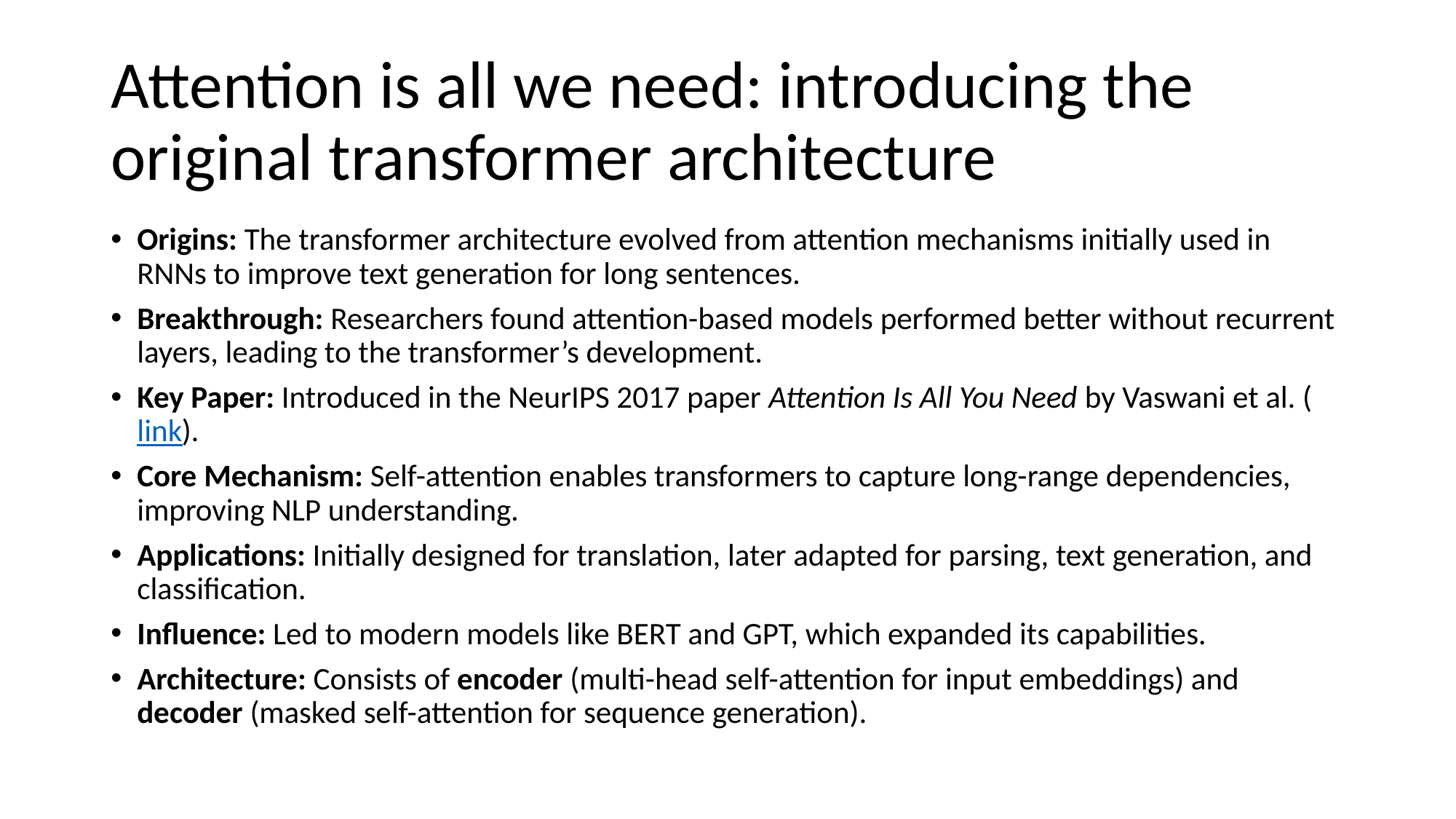

# Attention is all we need: introducing the original transformer architecture
Origins: The transformer architecture evolved from attention mechanisms initially used in RNNs to improve text generation for long sentences.
Breakthrough: Researchers found attention-based models performed better without recurrent layers, leading to the transformer’s development.
Key Paper: Introduced in the NeurIPS 2017 paper Attention Is All You Need by Vaswani et al. (link).
Core Mechanism: Self-attention enables transformers to capture long-range dependencies, improving NLP understanding.
Applications: Initially designed for translation, later adapted for parsing, text generation, and classification.
Influence: Led to modern models like BERT and GPT, which expanded its capabilities.
Architecture: Consists of encoder (multi-head self-attention for input embeddings) and decoder (masked self-attention for sequence generation).